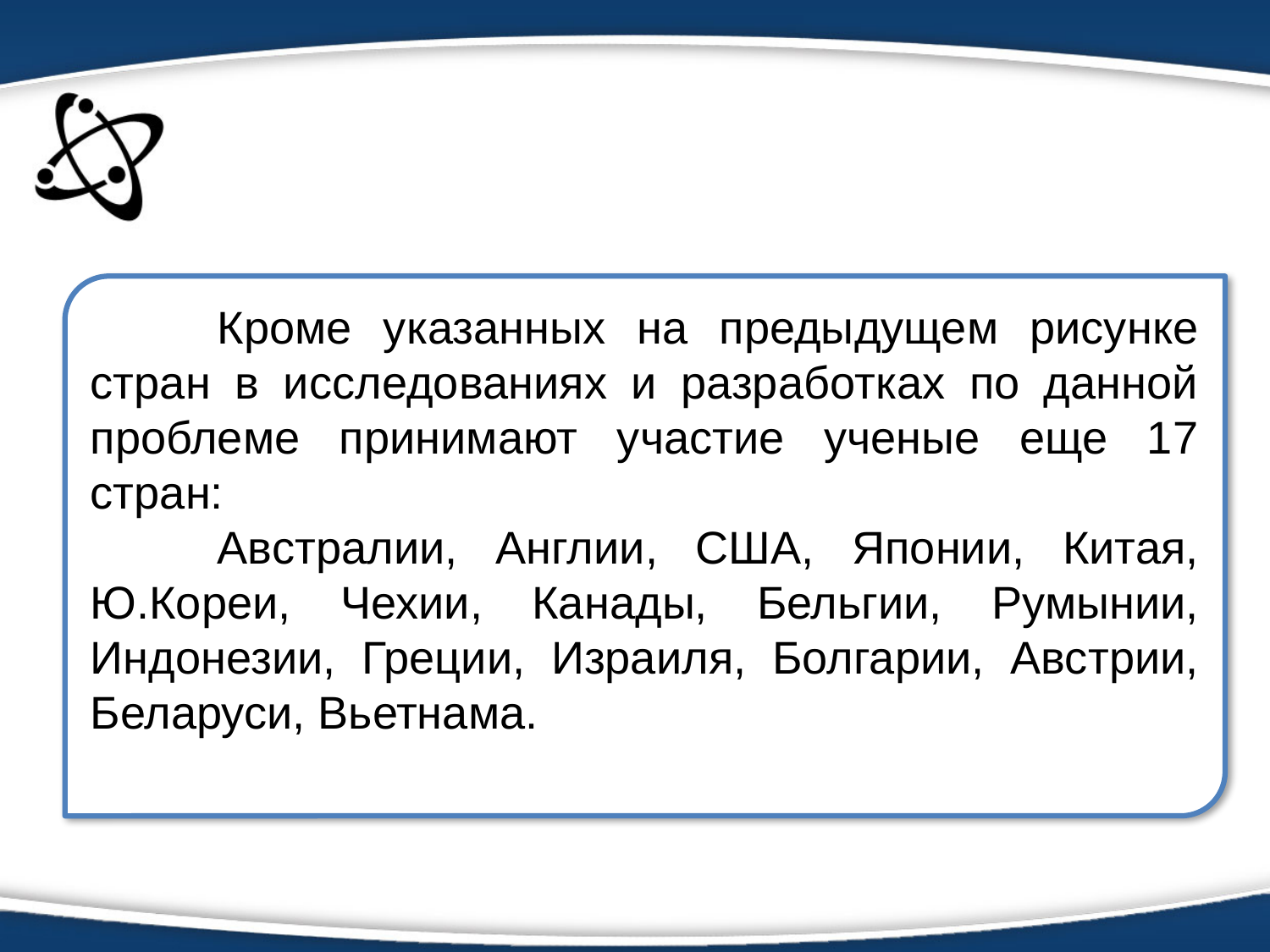

Кроме указанных на предыдущем рисунке стран в исследованиях и разработках по данной проблеме принимают участие ученые еще 17 стран:
	Австралии, Англии, США, Японии, Китая, Ю.Кореи, Чехии, Канады, Бельгии, Румынии, Индонезии, Греции, Израиля, Болгарии, Австрии, Беларуси, Вьетнама.